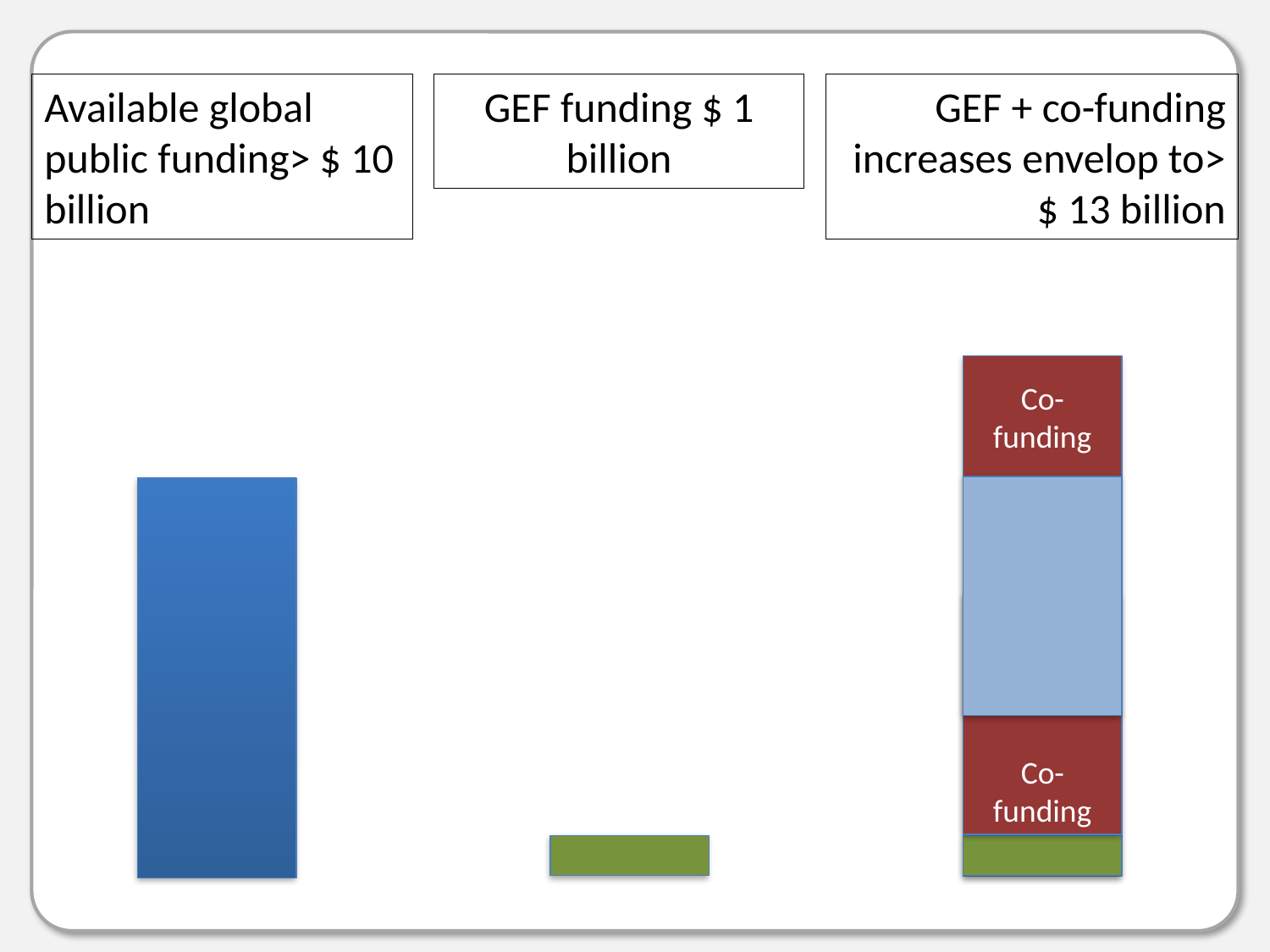

Available global public funding> $ 10 billion
GEF funding $ 1 billion
GEF + co-funding increases envelop to> $ 13 billion
Co-funding

Co-funding